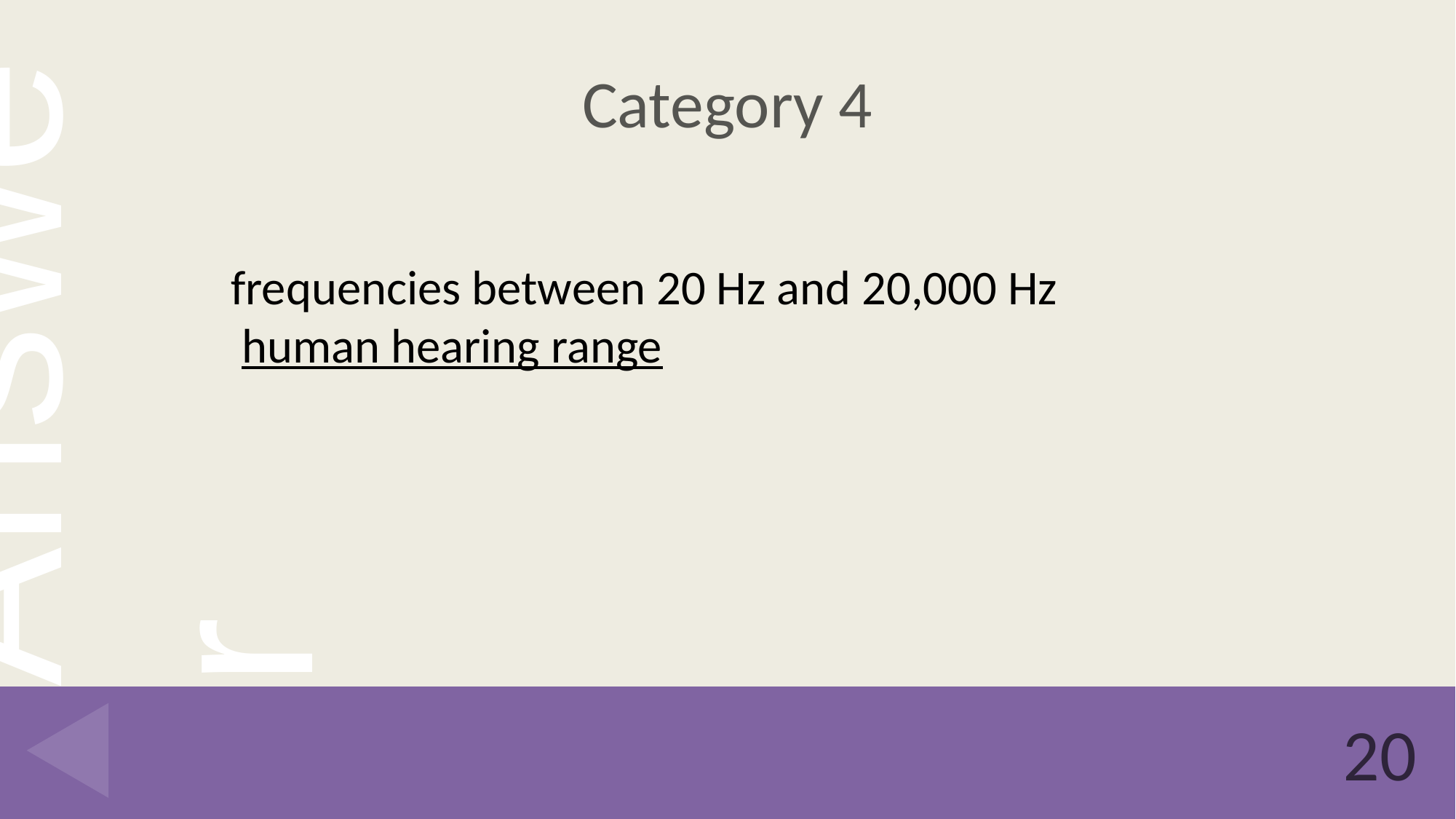

# Category 4
frequencies between 20 Hz and 20,000 Hz
 human hearing range

20